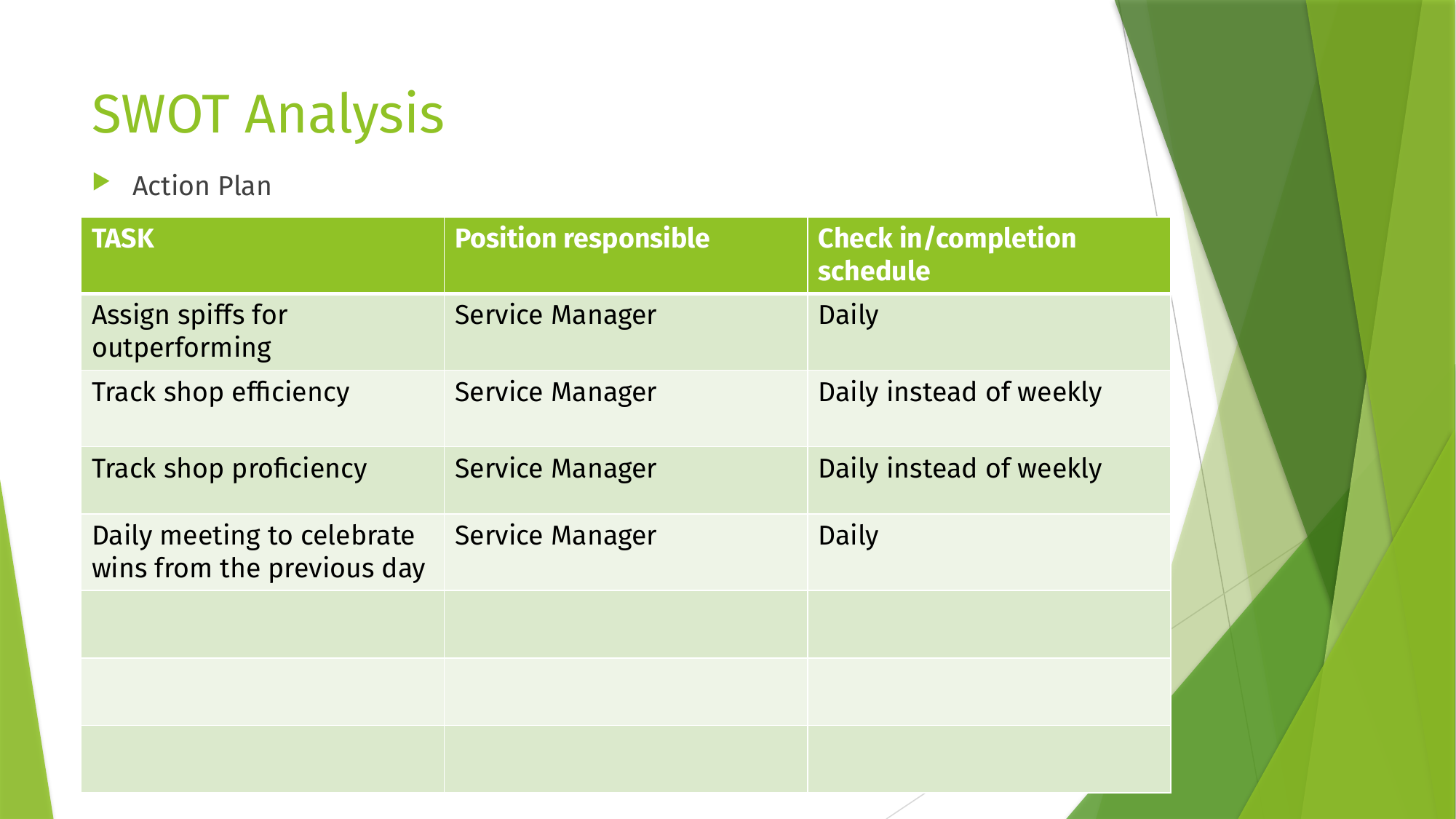

# SWOT Analysis
Action Plan

| TASK | Position responsible | Check in/completion schedule |
| --- | --- | --- |
| Assign spiffs for outperforming | Service Manager | Daily |
| Track shop efficiency | Service Manager | Daily instead of weekly |
| Track shop proficiency | Service Manager | Daily instead of weekly |
| Daily meeting to celebrate wins from the previous day | Service Manager | Daily |
|  |  |  |
|  |  |  |
|  |  |  |